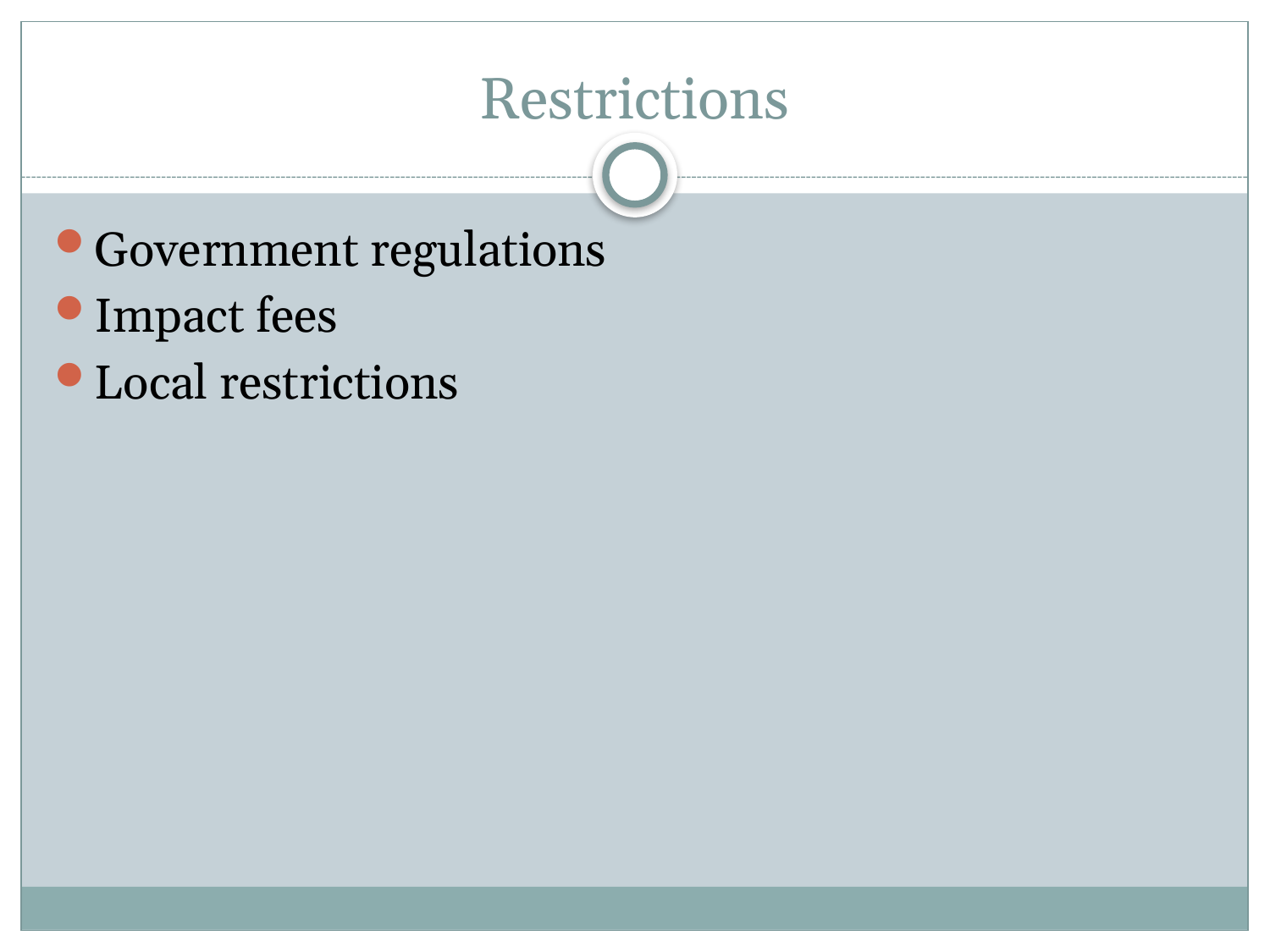

# Restrictions
Government regulations
Impact fees
Local restrictions